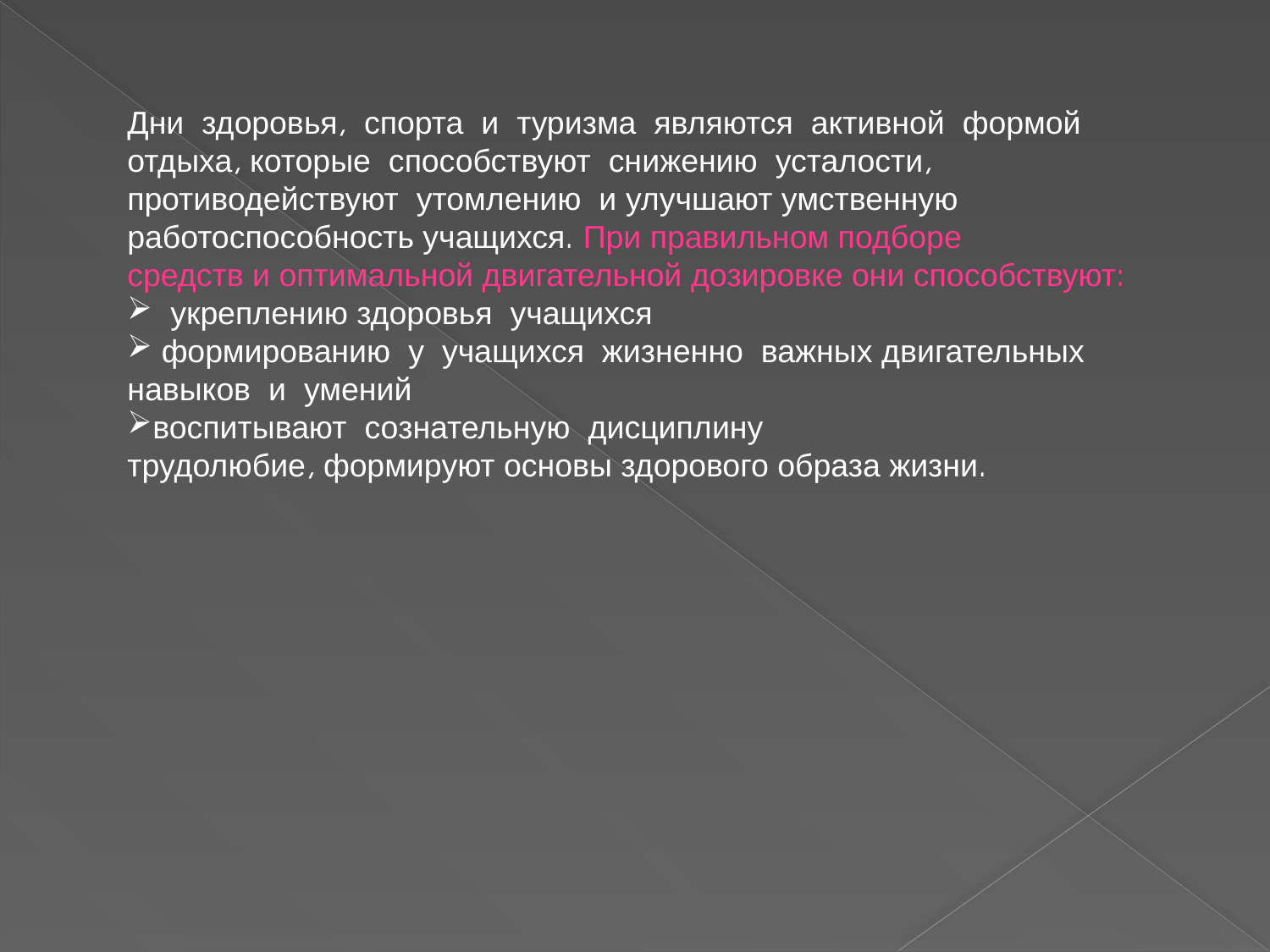

Дни  здоровья,  спорта  и  туризма  являются  активной  формой  отдыха, которые  способствуют  снижению  усталости,  противодействуют  утомлению  и улучшают умственную работоспособность учащихся. При правильном подборе
средств и оптимальной двигательной дозировке они способствуют:
  укреплению здоровья  учащихся
 формированию  у  учащихся  жизненно  важных двигательных  навыков  и  умений
воспитывают  сознательную  дисциплину
трудолюбие, формируют основы здорового образа жизни.